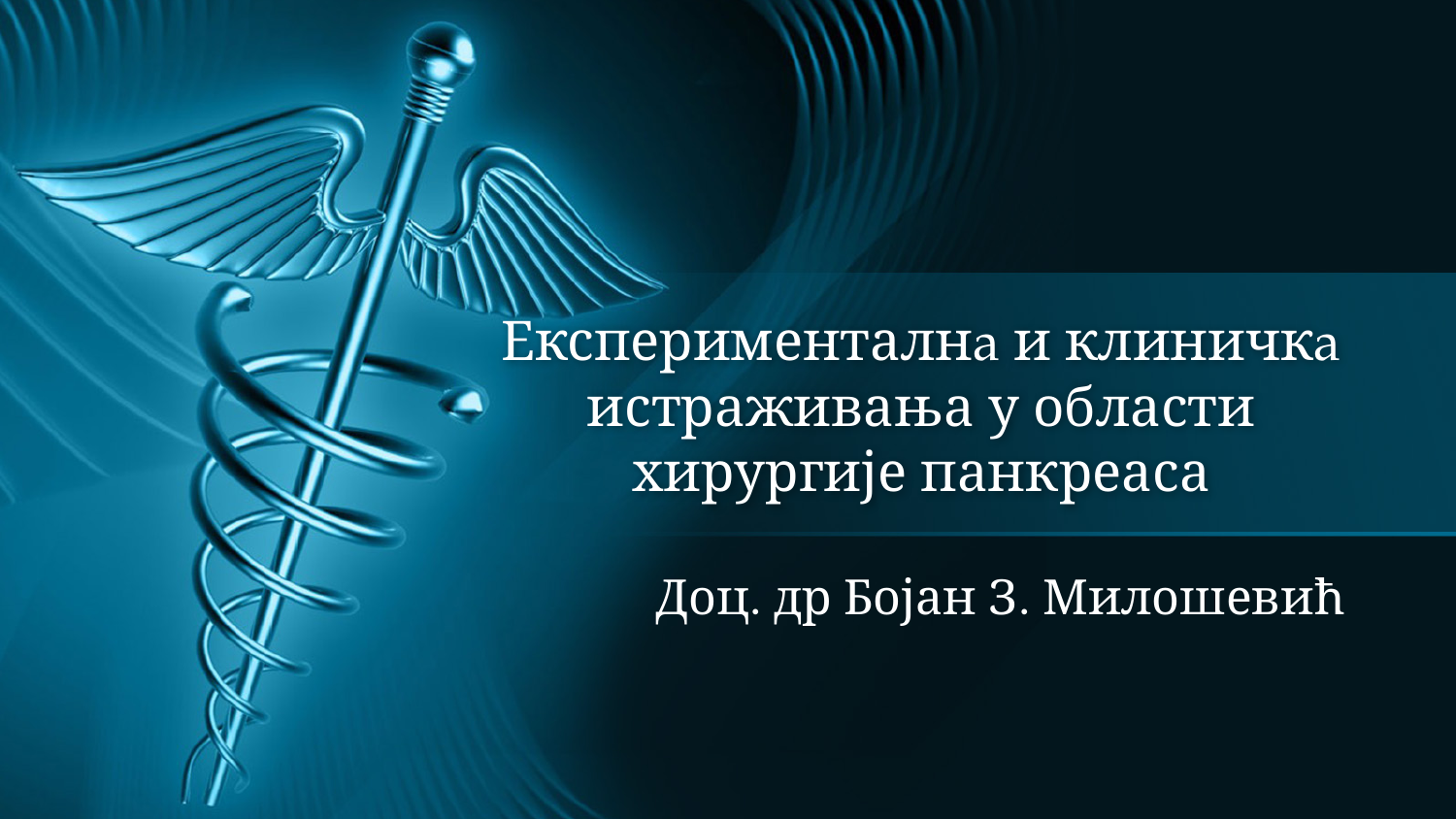

# Експерименталнa и клиничкa истраживања у области хирургије панкреаса
Доц. др Бојан З. Милошевић